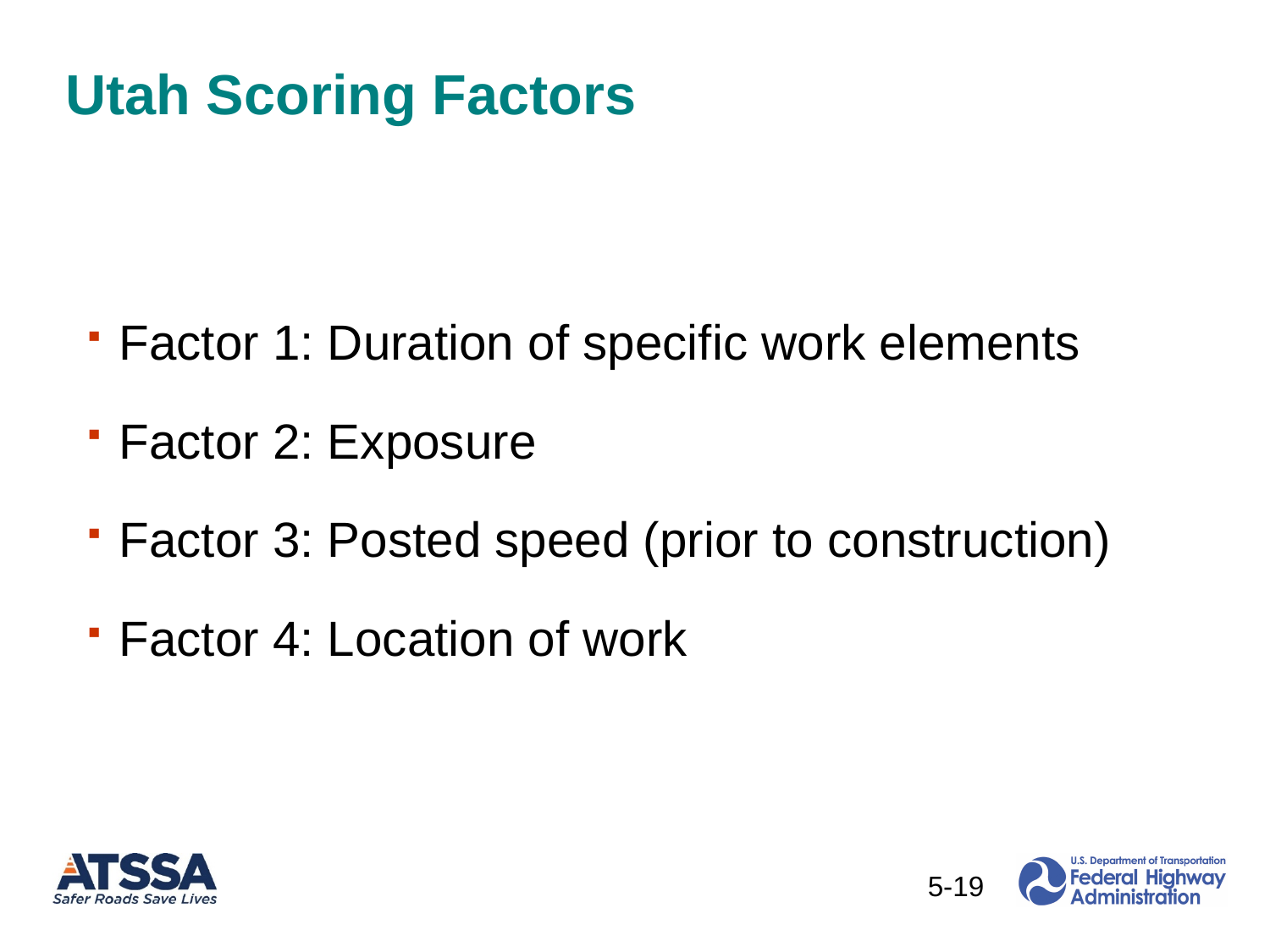

# Utah Scoring Factors
Factor 1: Duration of specific work elements
Factor 2: Exposure
Factor 3: Posted speed (prior to construction)
Factor 4: Location of work